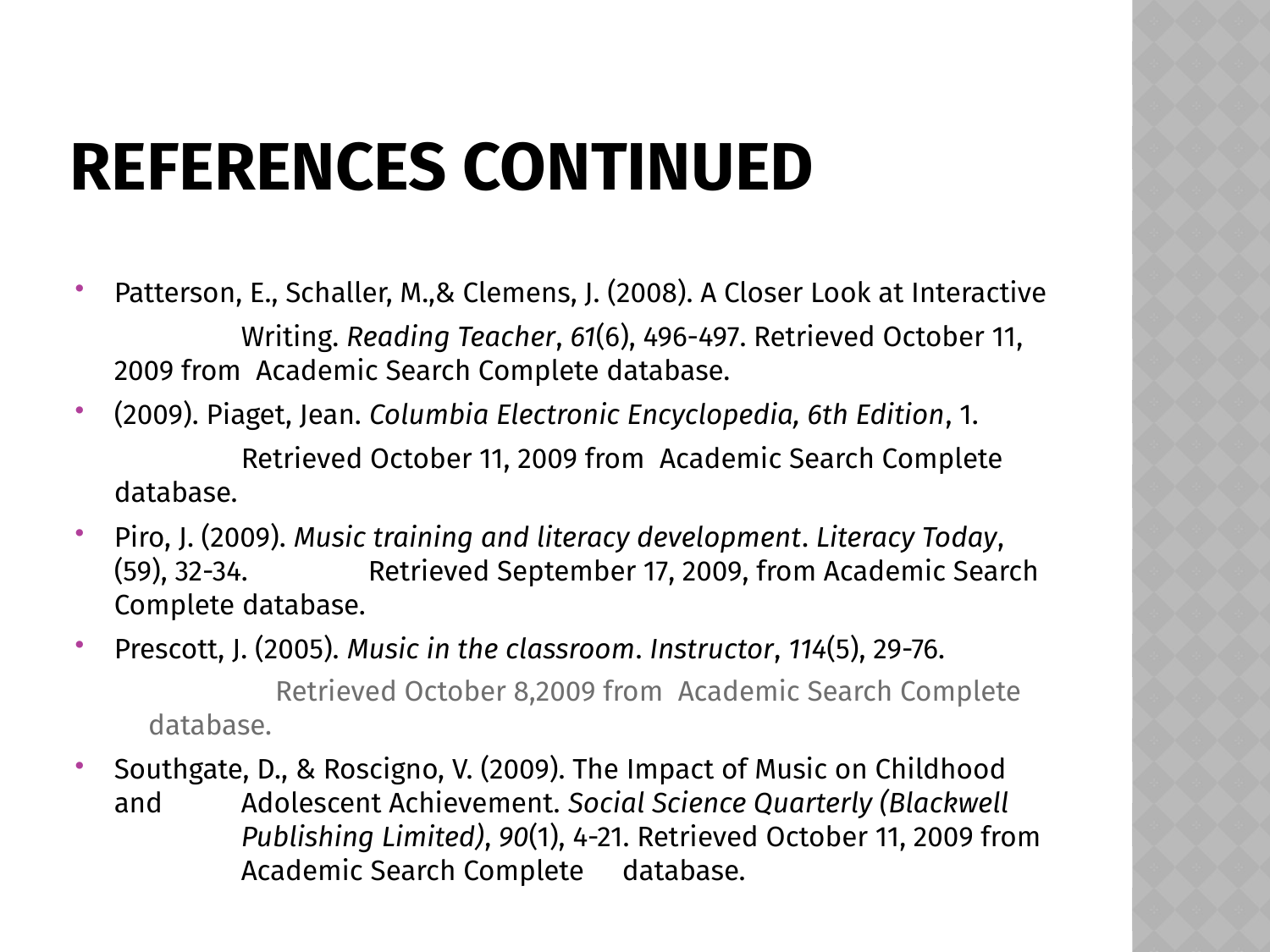

# References continued

Patterson, E., Schaller, M.,& Clemens, J. (2008). A Closer Look at Interactive
		Writing. Reading Teacher, 61(6), 496-497. Retrieved October 11, 2009 from  Academic Search Complete database.
(2009). Piaget, Jean. Columbia Electronic Encyclopedia, 6th Edition, 1.
		Retrieved October 11, 2009 from  Academic Search Complete database.
Piro, J. (2009). Music training and literacy development. Literacy Today, (59), 32-34. 	Retrieved September 17, 2009, from Academic Search Complete database.
Prescott, J. (2005). Music in the classroom. Instructor, 114(5), 29-76.
		Retrieved October 8,2009 from  Academic Search Complete database.
Southgate, D., & Roscigno, V. (2009). The Impact of Music on Childhood and 	Adolescent Achievement. Social Science Quarterly (Blackwell 	Publishing Limited), 90(1), 4-21. Retrieved October 11, 2009 from  	Academic Search Complete 	database.